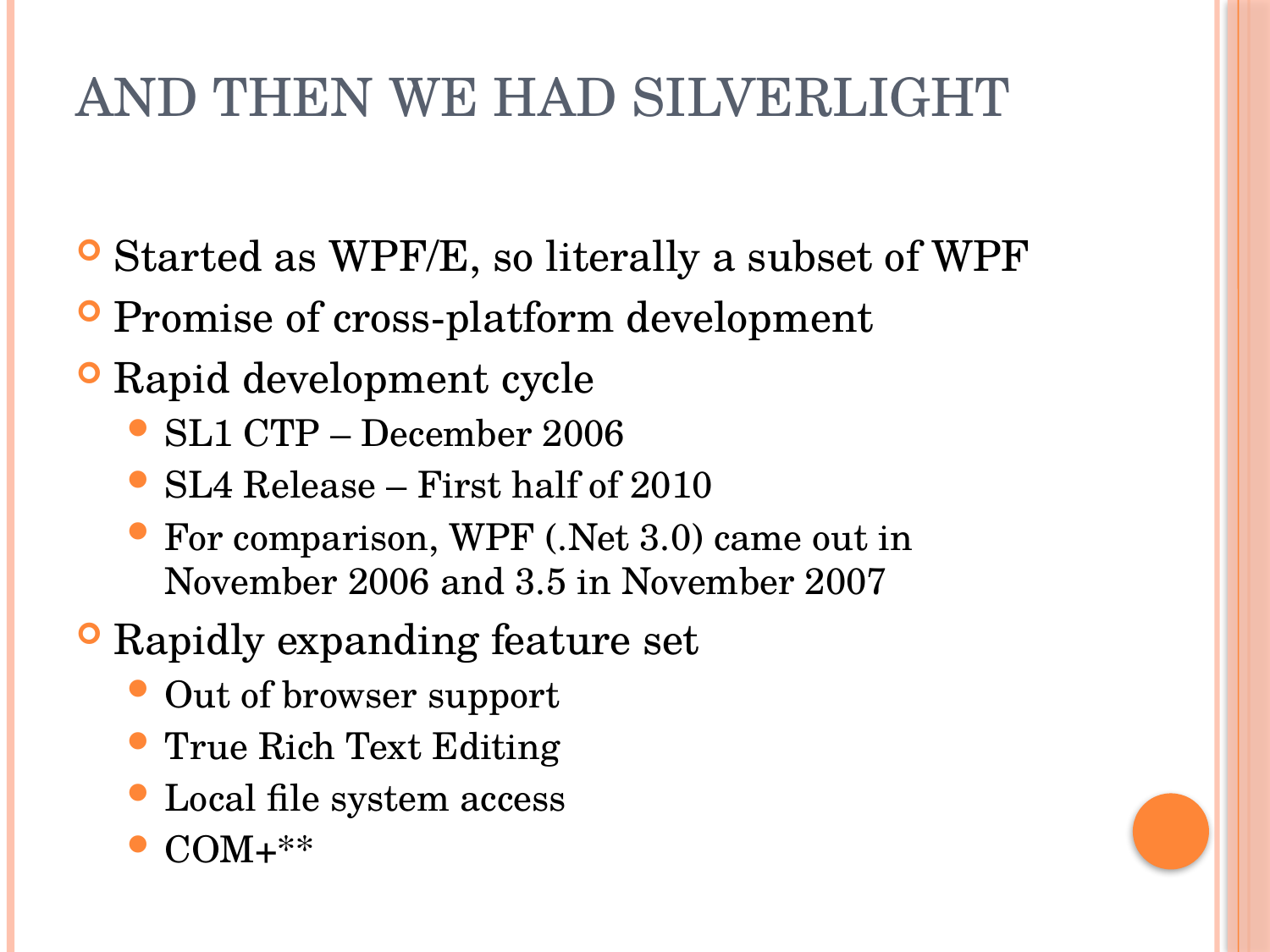

# And then we had Silverlight
Started as WPF/E, so literally a subset of WPF
Promise of cross-platform development
Rapid development cycle
SL1 CTP – December 2006
SL4 Release – First half of 2010
For comparison, WPF (.Net 3.0) came out in November 2006 and 3.5 in November 2007
Rapidly expanding feature set
Out of browser support
True Rich Text Editing
Local file system access
COM+**